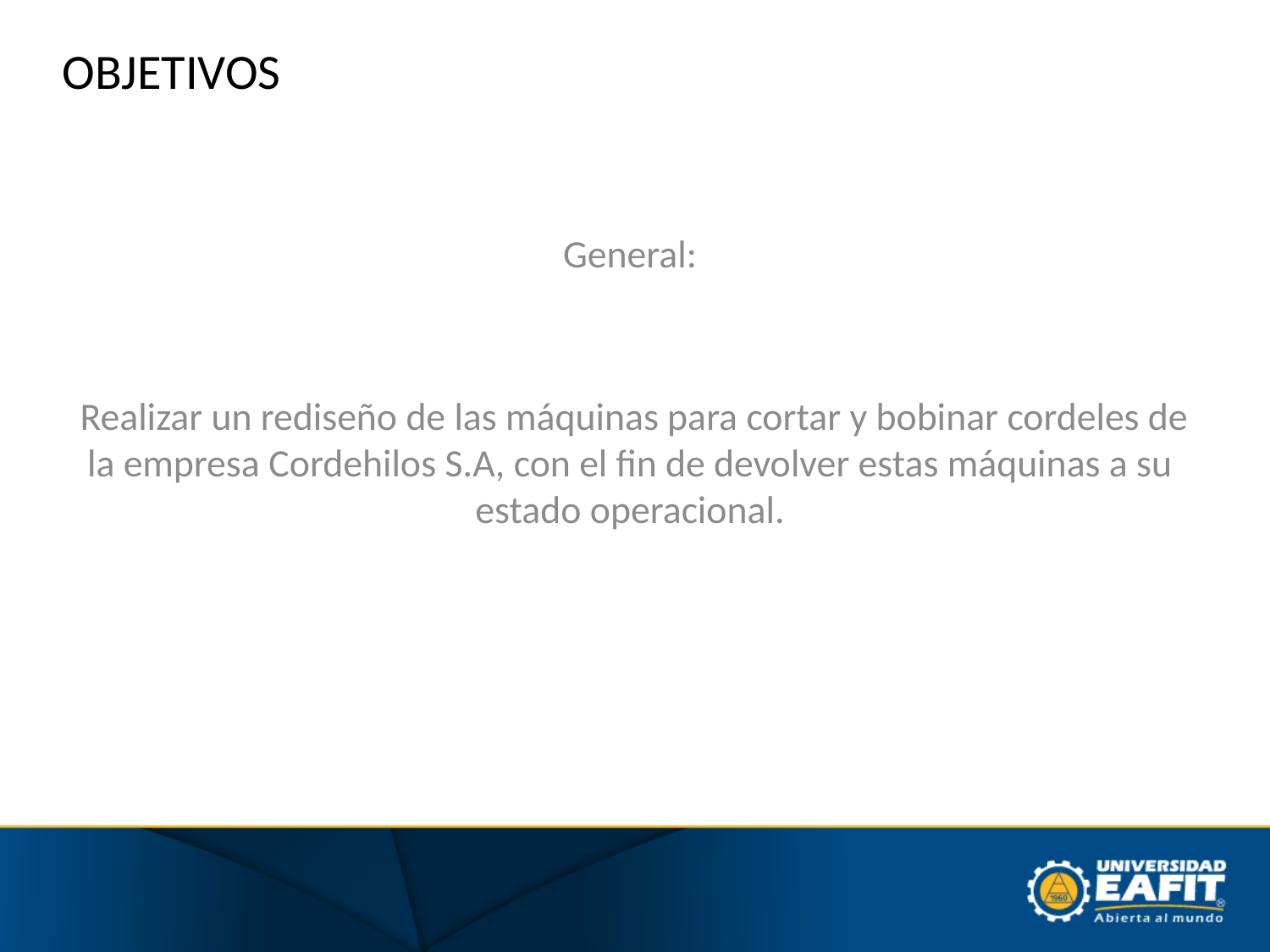

# OBJETIVOS

General:

 Realizar un rediseño de las máquinas para cortar y bobinar cordeles de la empresa Cordehilos S.A, con el fin de devolver estas máquinas a su estado operacional.